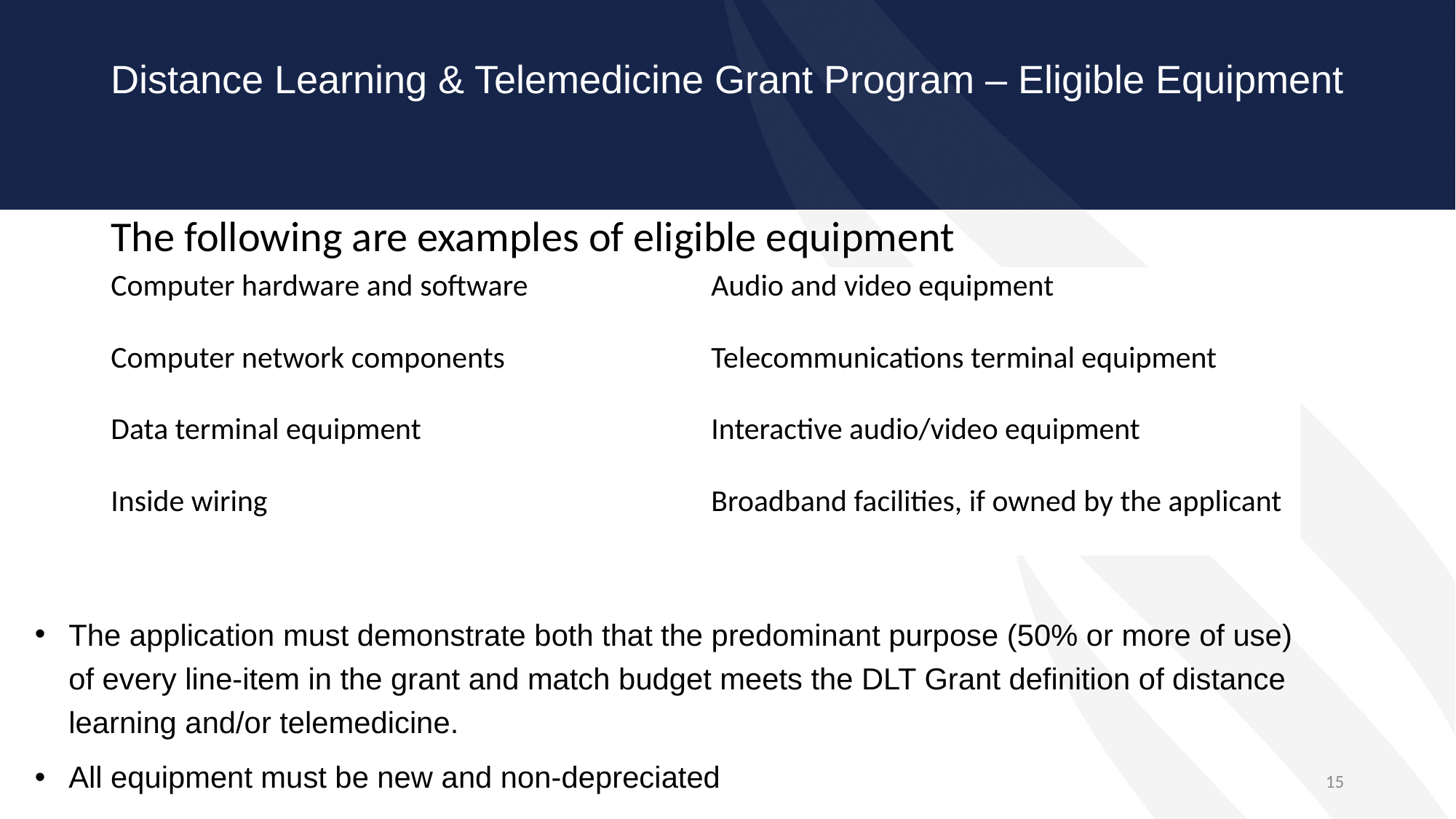

# Distance Learning & Telemedicine Grant Program – Eligible Equipment
The following are examples of eligible equipment

| Computer hardware and software | Audio and video equipment |
| --- | --- |
| Computer network components | Telecommunications terminal equipment |
| Data terminal equipment | Interactive audio/video equipment |
| Inside wiring | Broadband facilities, if owned by the applicant |
The application must demonstrate both that the predominant purpose (50% or more of use) of every line-item in the grant and match budget meets the DLT Grant definition of distance learning and/or telemedicine.
All equipment must be new and non-depreciated

15